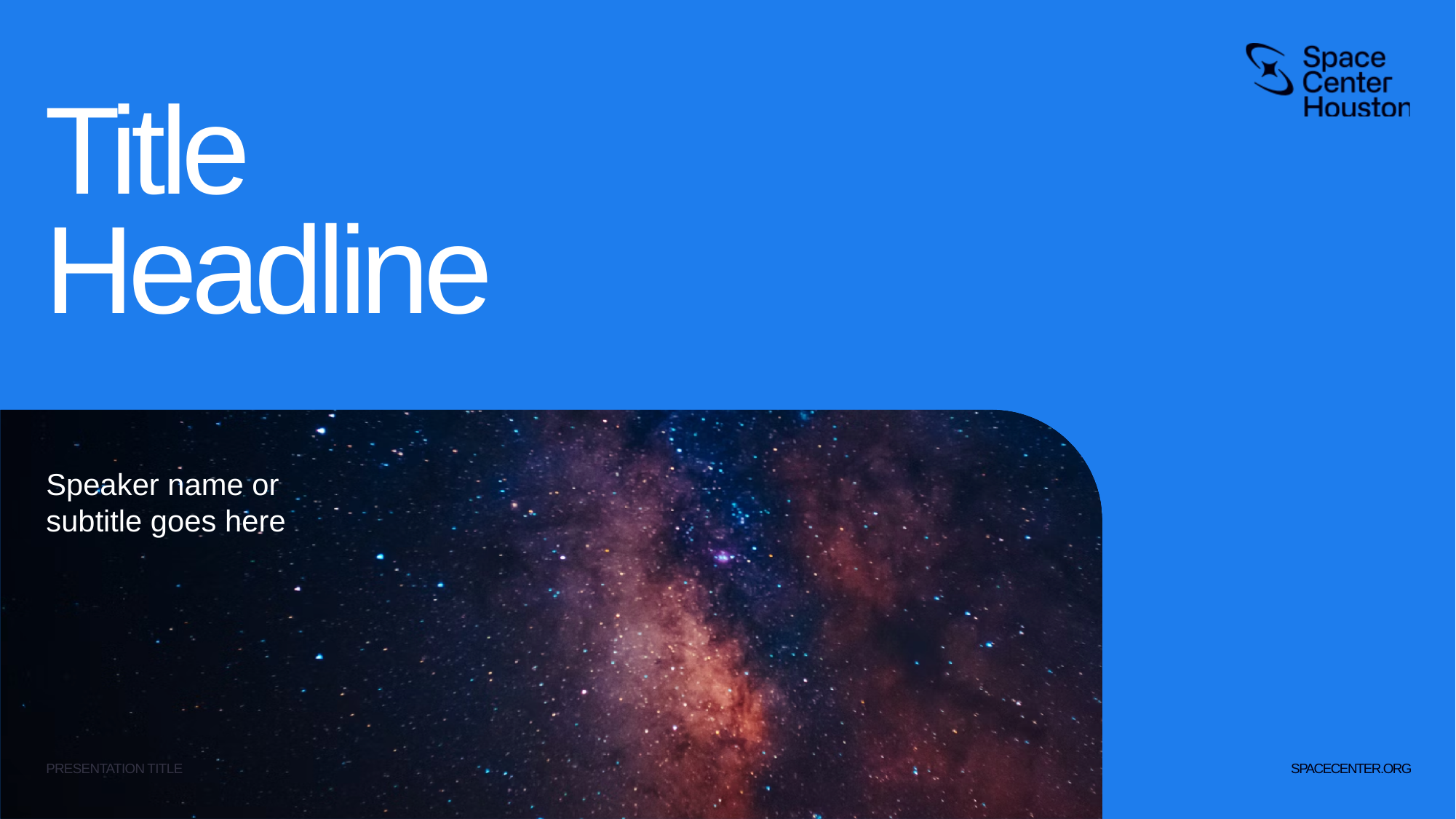

# Title Headline

Speaker name or
subtitle goes here
PRESENTATION TITLE